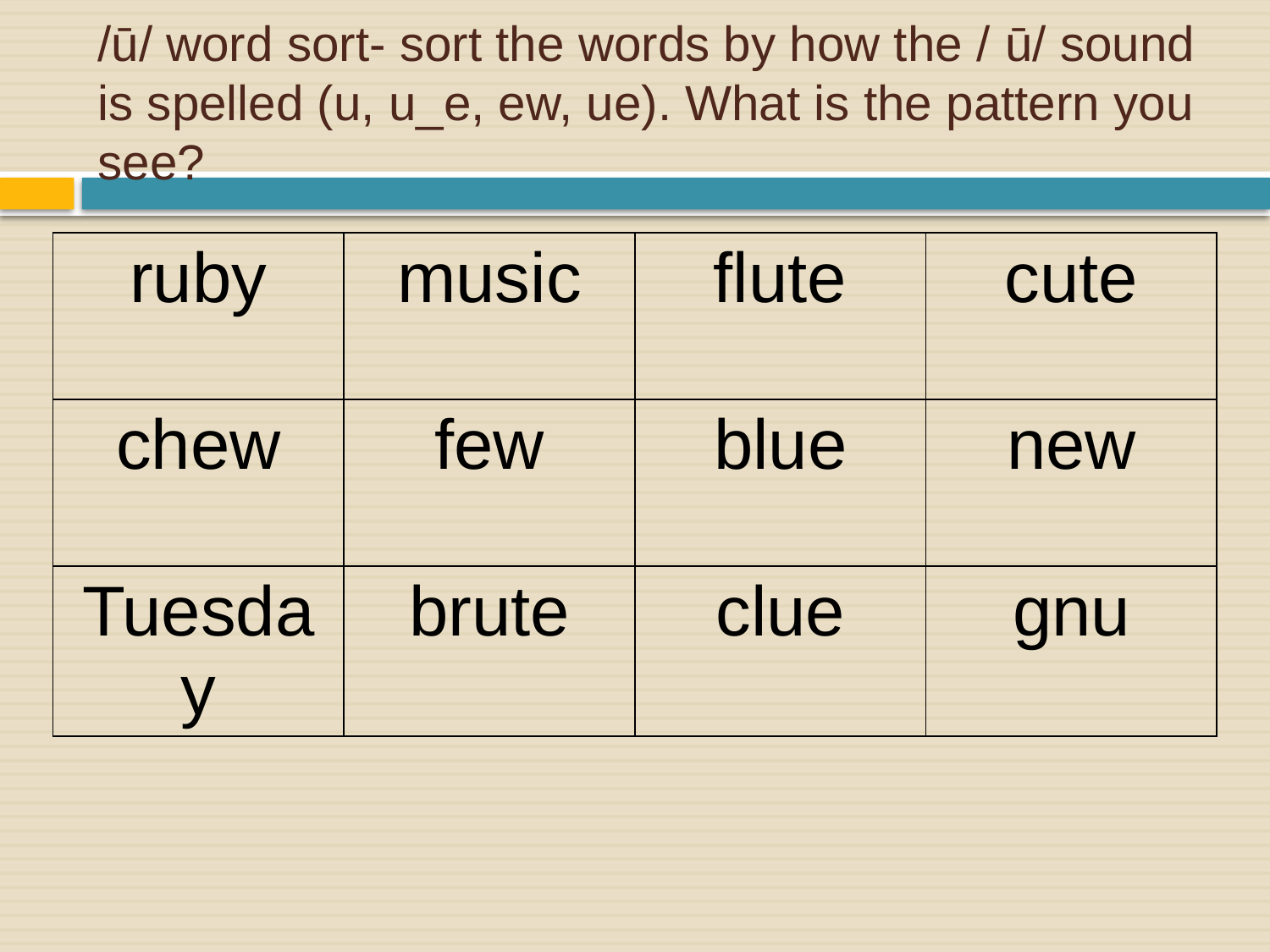

# /ū/ word sort- sort the words by how the / ū/ sound is spelled (u, u_e, ew, ue). What is the pattern you see?
| ruby | music | flute | cute |
| --- | --- | --- | --- |
| chew | few | blue | new |
| Tuesday | brute | clue | gnu |